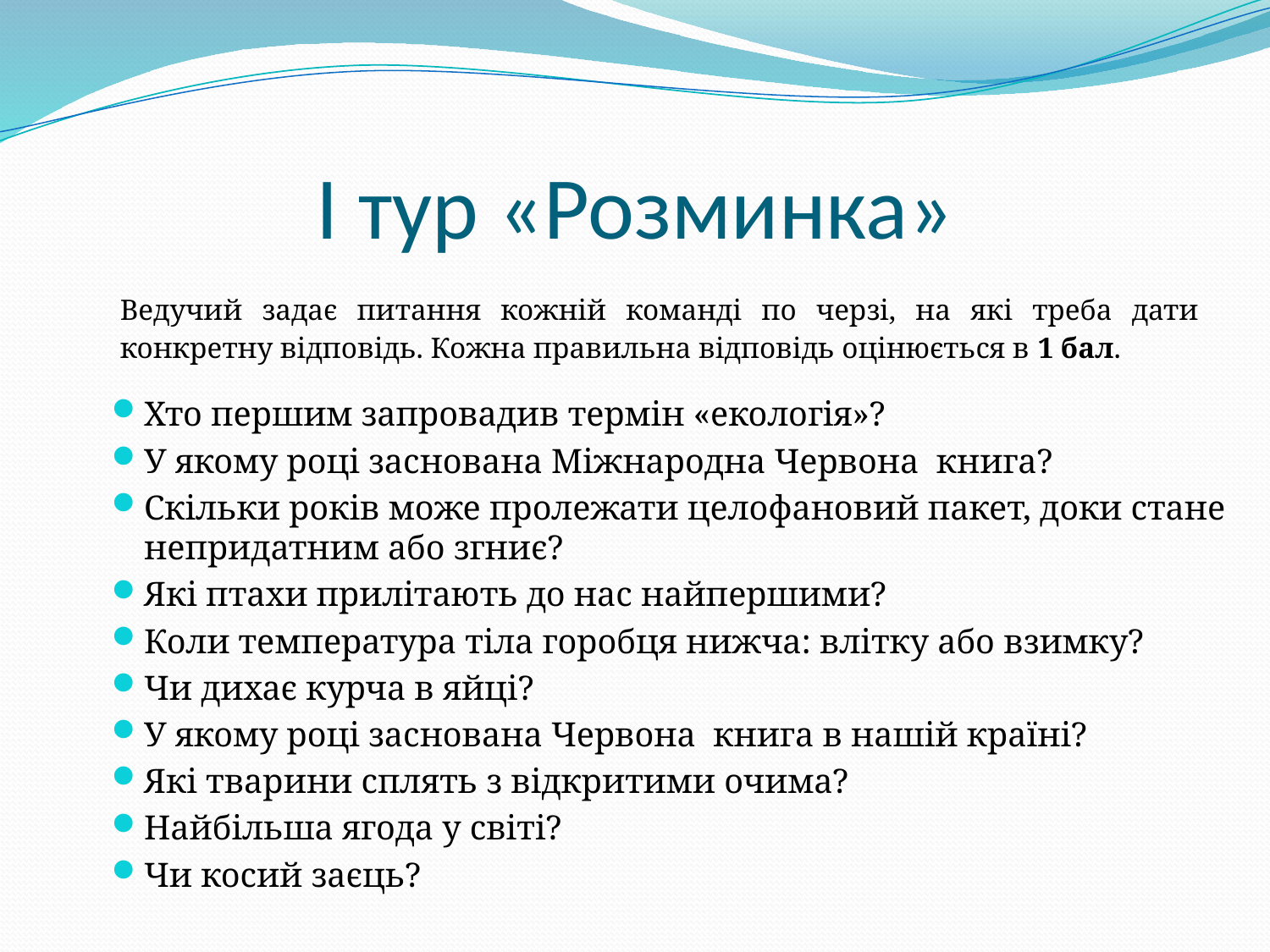

# I тур «Розминка»
	Ведучий задає питання кожній команді по черзі, на які треба дати конкретну відповідь. Кожна правильна відповідь оцінюється в 1 бал.

Хто першим запровадив термін «екологія»?
У якому році заснована Міжнародна Червона  книга?
Скільки років може пролежати целофановий пакет, доки стане непридатним або згниє?
Які птахи прилітають до нас найпершими?
Коли температура тіла горобця нижча: влітку або взимку?
Чи дихає курча в яйці?
У якому році заснована Червона  книга в нашій країні?
Які тварини сплять з відкритими очима?
Найбільша ягода у світі?
Чи косий заєць?